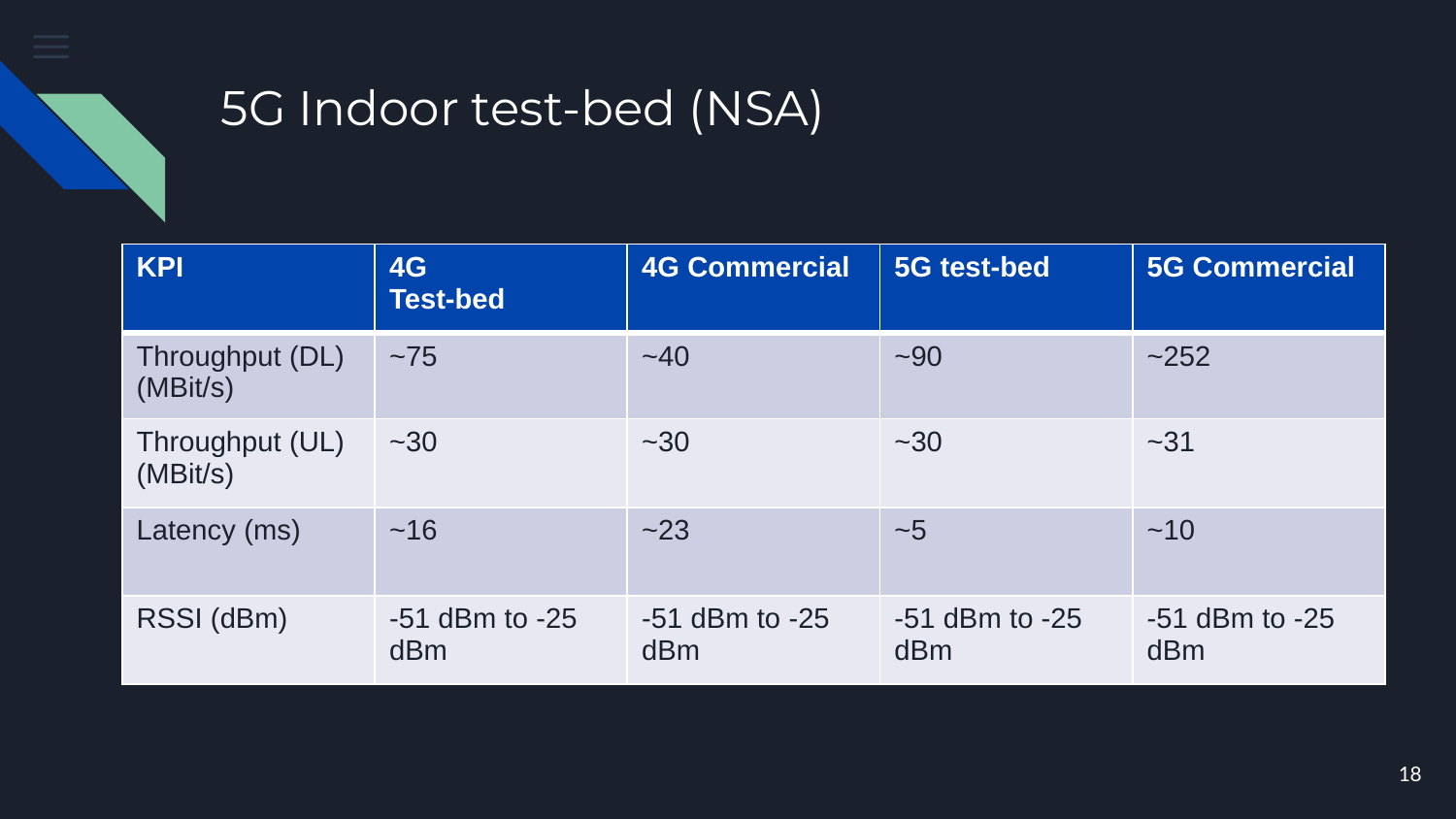

# 5G Indoor test-bed (NSA)
| KPI | 4G  Test-bed | 4G Commercial | 5G test-bed | 5G Commercial |
| --- | --- | --- | --- | --- |
| Throughput (DL) (MBit/s) | ~75 | ~40 | ~90 | ~252 |
| Throughput (UL) (MBit/s) | ~30 | ~30 | ~30 | ~31 |
| Latency (ms) | ~16 | ~23 | ~5 | ~10 |
| RSSI (dBm) | -51 dBm to -25 dBm | -51 dBm to -25 dBm | -51 dBm to -25 dBm | -51 dBm to -25 dBm |
18